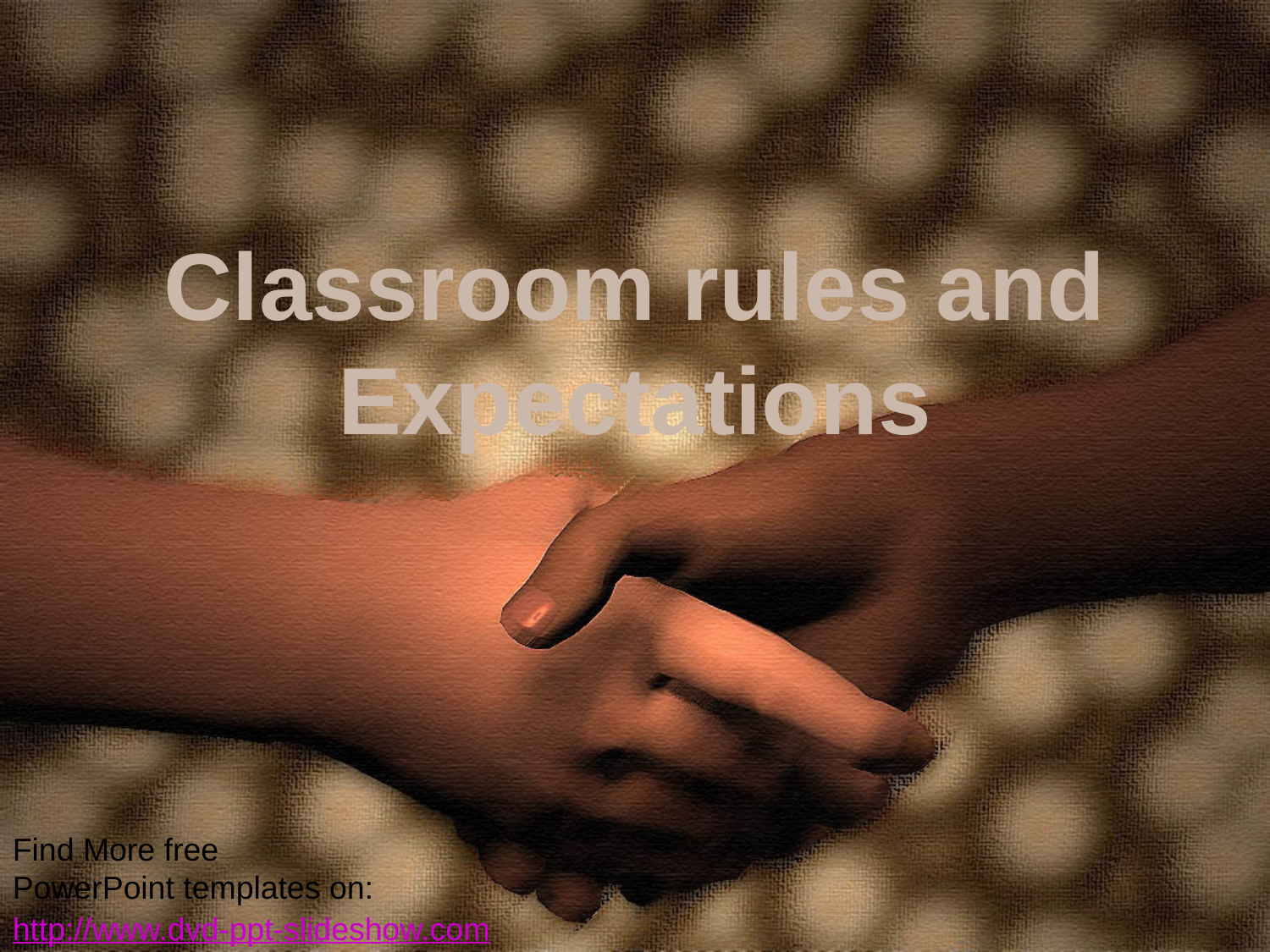

# Classroom rules and Expectations

Find More free PowerPoint templates on:
http://www.dvd-ppt-slideshow.com